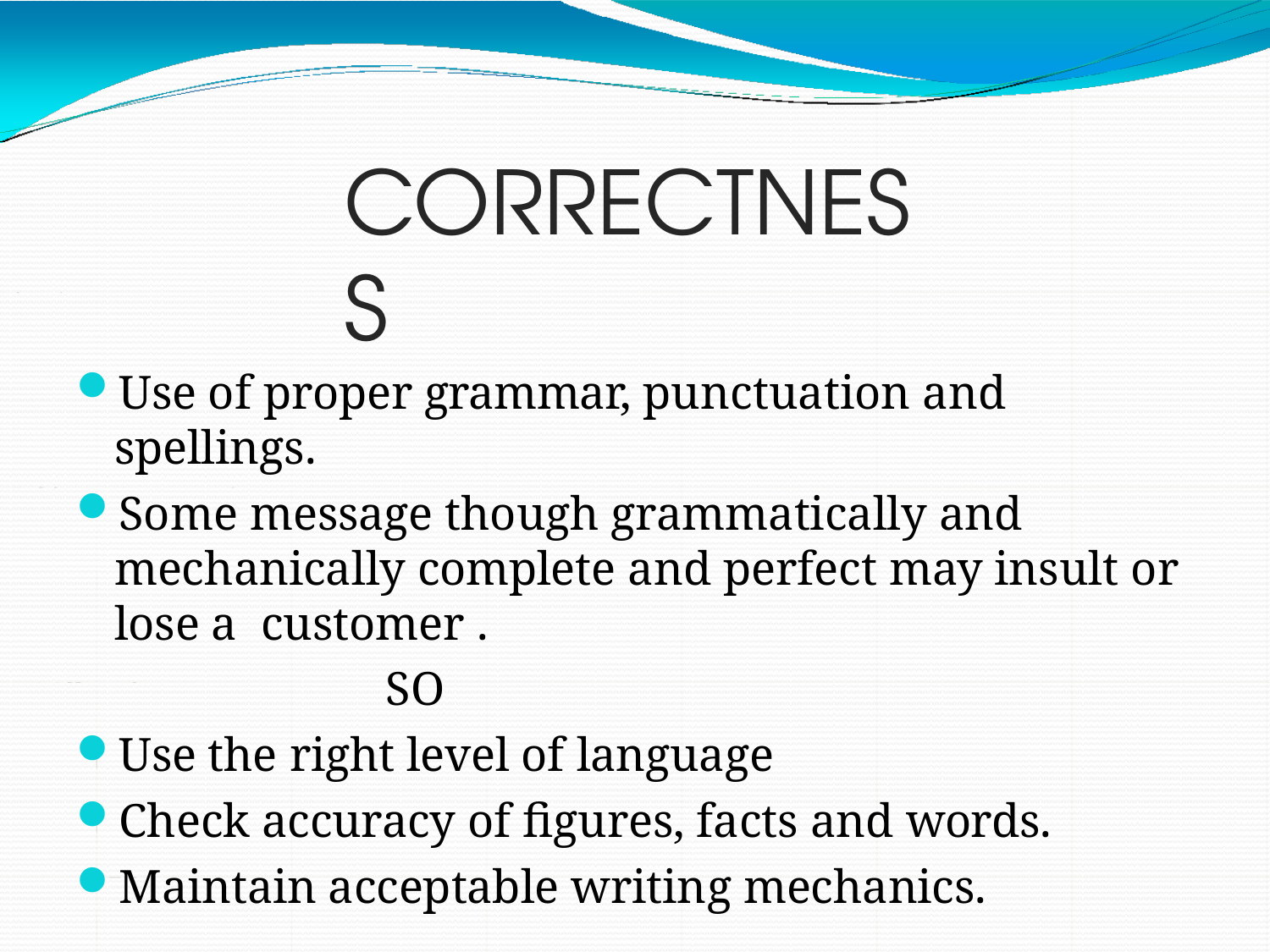

# CORRECTNESS
Use of proper grammar, punctuation and	spellings.
Some message though grammatically and  mechanically complete and perfect may insult or lose a  customer .
SO
Use the right level of language
Check accuracy of figures, facts and words.
Maintain acceptable writing mechanics.